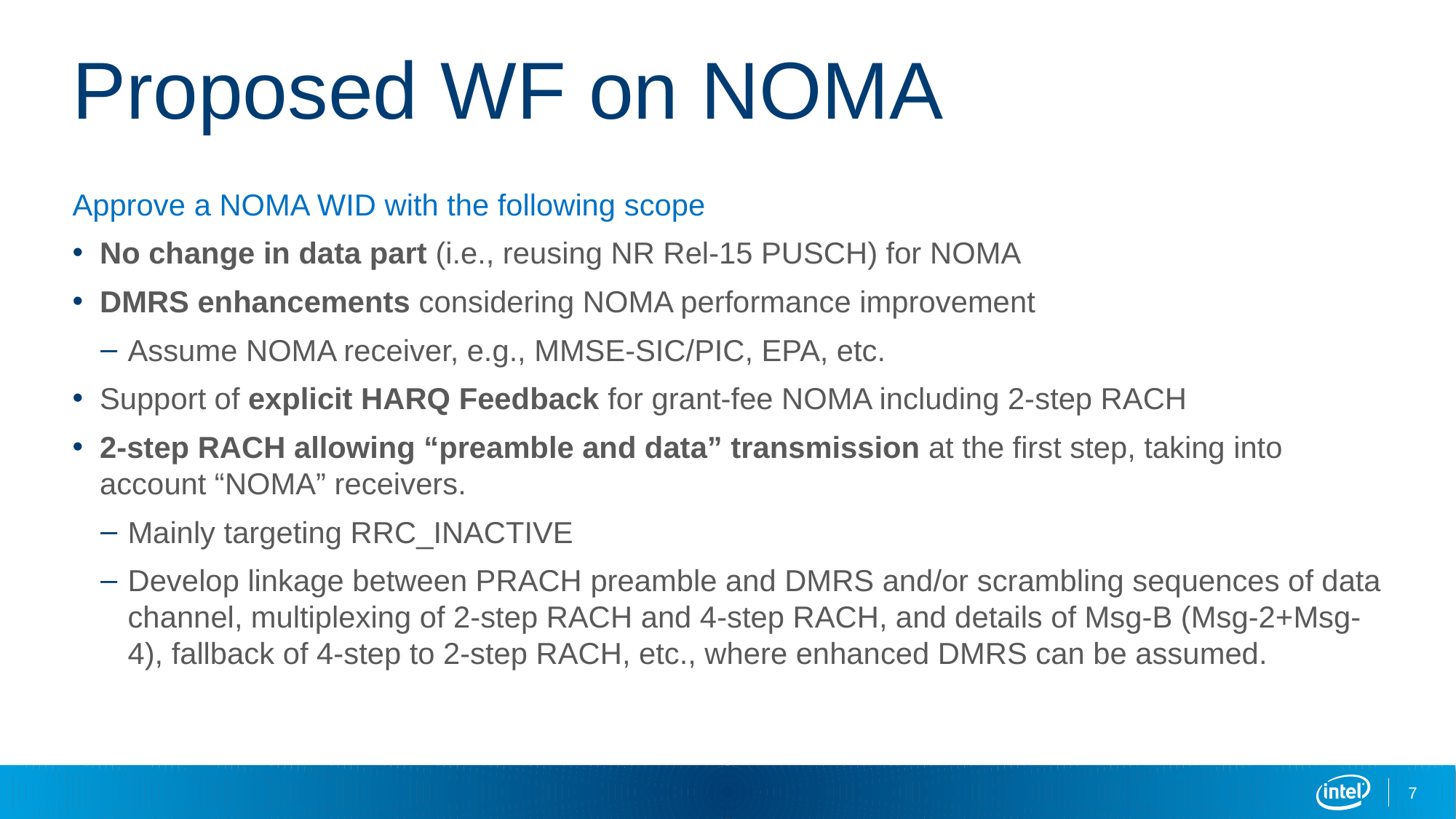

# Proposed WF on NOMA
Approve a NOMA WID with the following scope
No change in data part (i.e., reusing NR Rel-15 PUSCH) for NOMA
DMRS enhancements considering NOMA performance improvement
Assume NOMA receiver, e.g., MMSE-SIC/PIC, EPA, etc.
Support of explicit HARQ Feedback for grant-fee NOMA including 2-step RACH
2-step RACH allowing “preamble and data” transmission at the first step, taking into account “NOMA” receivers.
Mainly targeting RRC_INACTIVE
Develop linkage between PRACH preamble and DMRS and/or scrambling sequences of data channel, multiplexing of 2-step RACH and 4-step RACH, and details of Msg-B (Msg-2+Msg-4), fallback of 4-step to 2-step RACH, etc., where enhanced DMRS can be assumed.
7